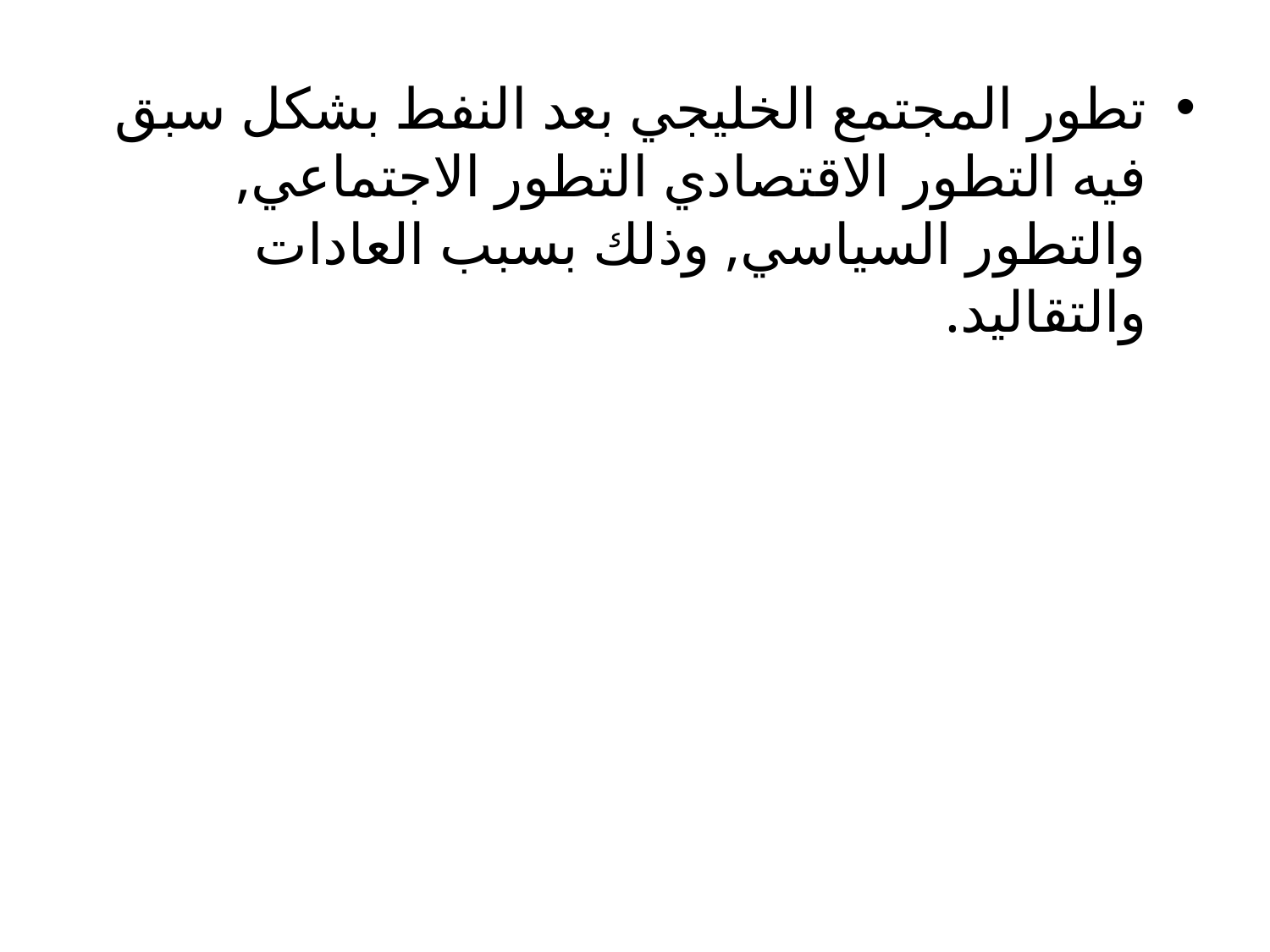

#
تطور المجتمع الخليجي بعد النفط بشكل سبق فيه التطور الاقتصادي التطور الاجتماعي, والتطور السياسي, وذلك بسبب العادات والتقاليد.